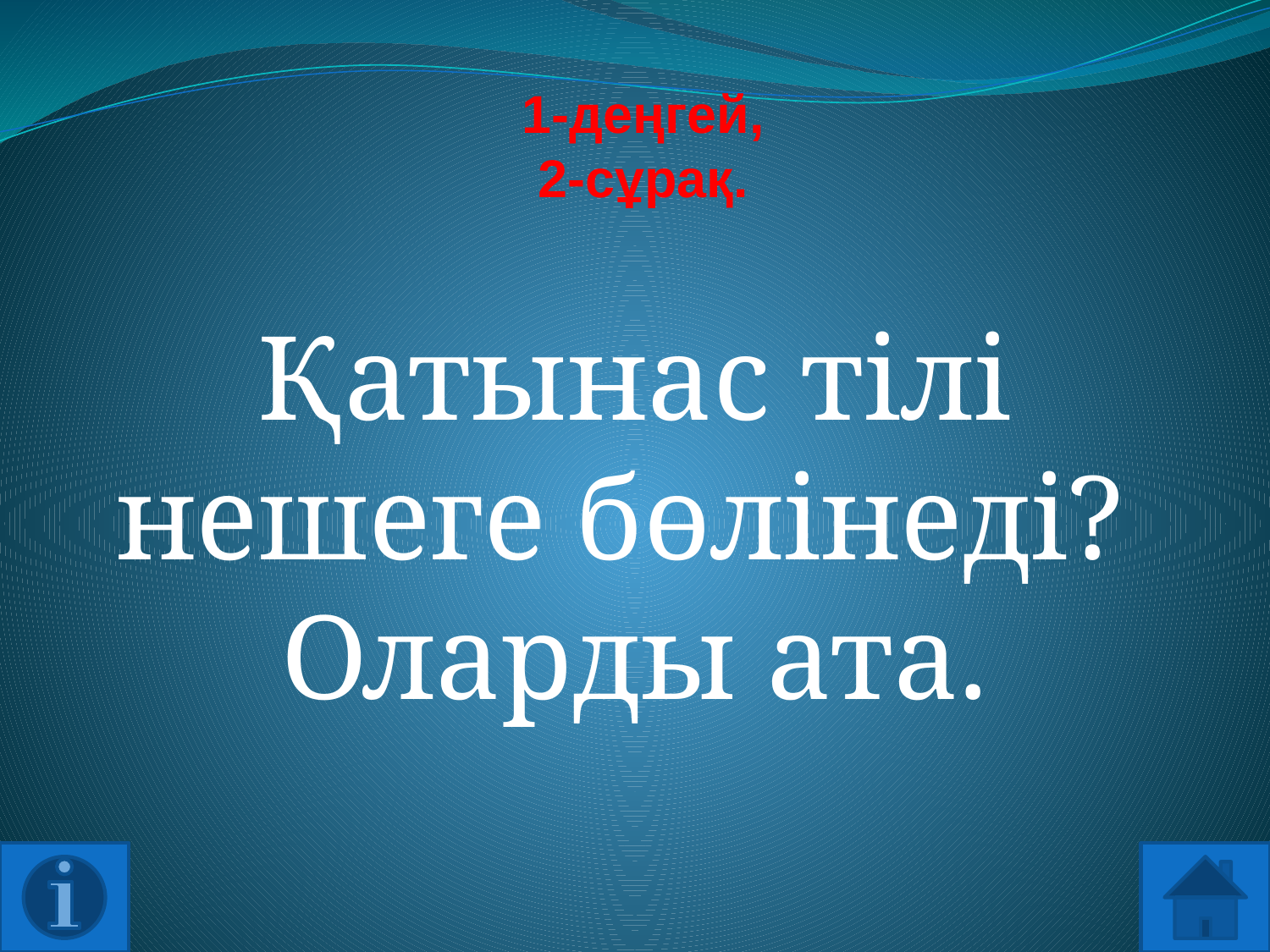

# 1-деңгей, 2-сұрақ.
Қатынас тілі нешеге бөлінеді?
Оларды ата.